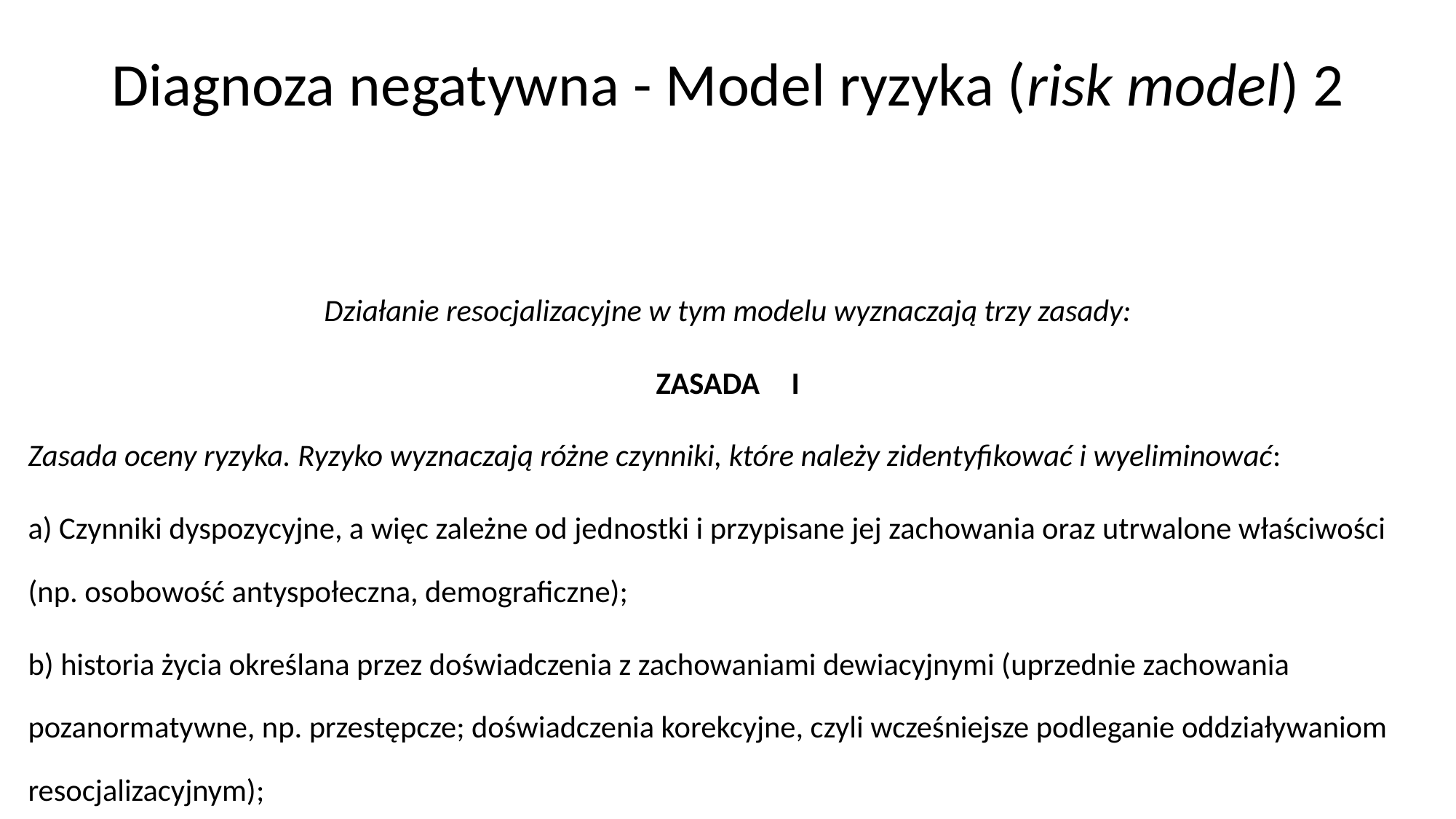

# Diagnoza negatywna - Model ryzyka (risk model) 2

Działanie resocjalizacyjne w tym modelu wyznaczają trzy zasady:
ZASADA 	I
Zasada oceny ryzyka. Ryzyko wyznaczają różne czynniki, które należy zidentyfikować i wyeliminować:
a) Czynniki dyspozycyjne, a więc zależne od jednostki i przypisane jej zachowania oraz utrwalone właściwości (np. osobowość antyspołeczna, demograficzne);
b) historia życia określana przez doświadczenia z zachowaniami dewiacyjnymi (uprzednie zachowania pozanormatywne, np. przestępcze; doświadczenia korekcyjne, czyli wcześniejsze podleganie oddziaływaniom resocjalizacyjnym);